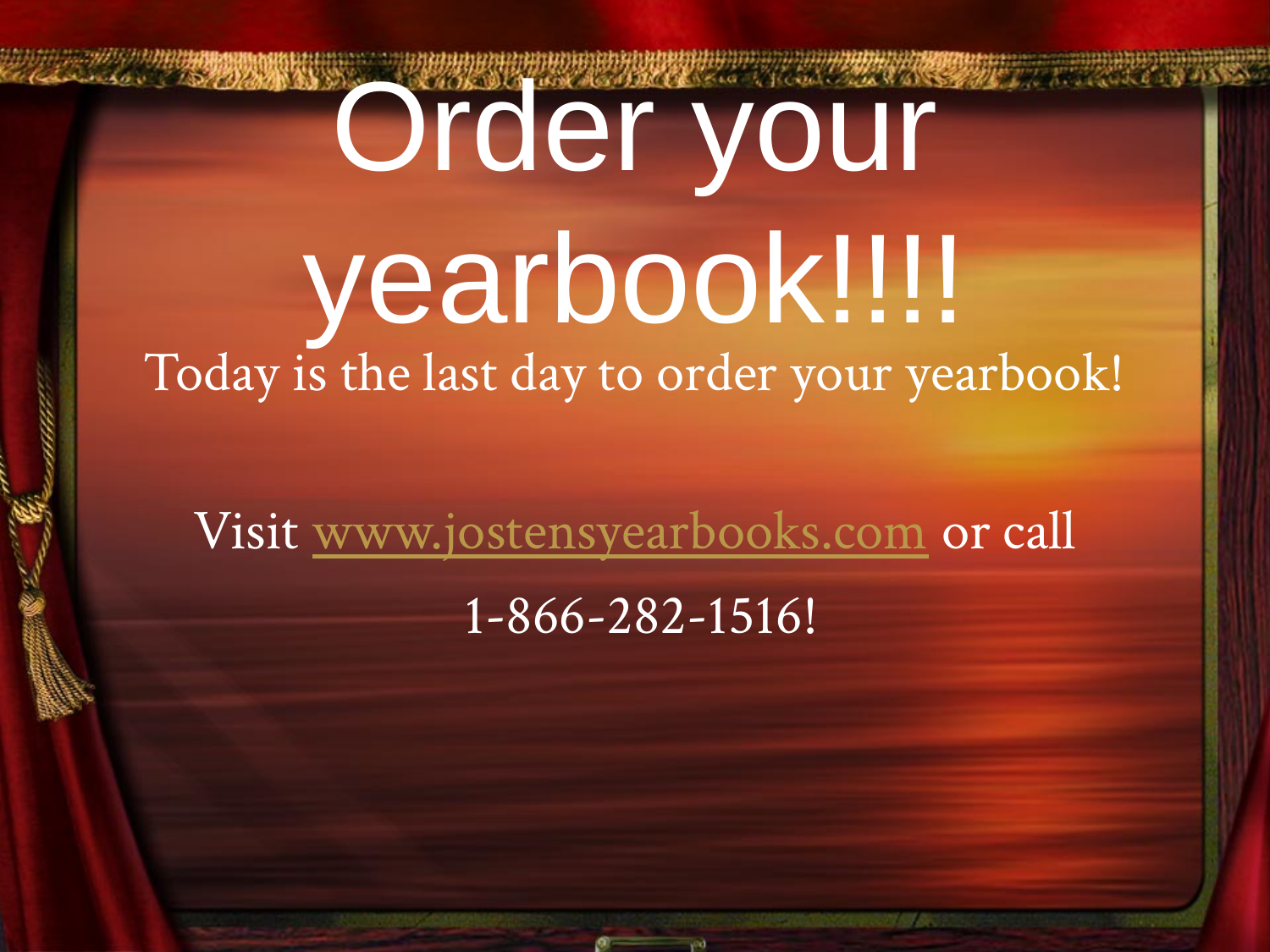

# Order your yearbook!!!!
Today is the last day to order your yearbook!

Visit www.jostensyearbooks.com or call
 1-866-282-1516!